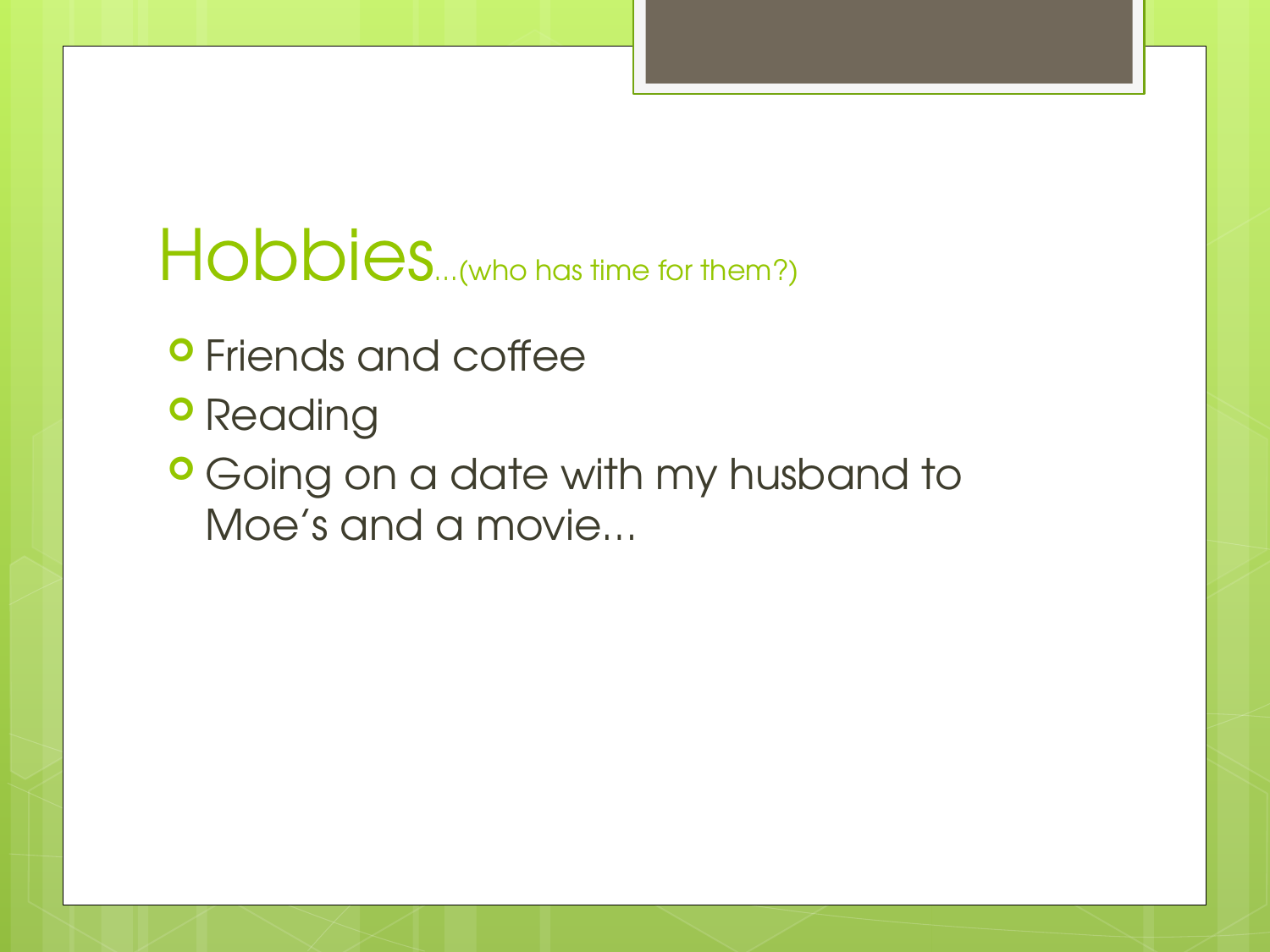

# Hobbies…(who has time for them?)
Friends and coffee
Reading
Going on a date with my husband to Moe’s and a movie…